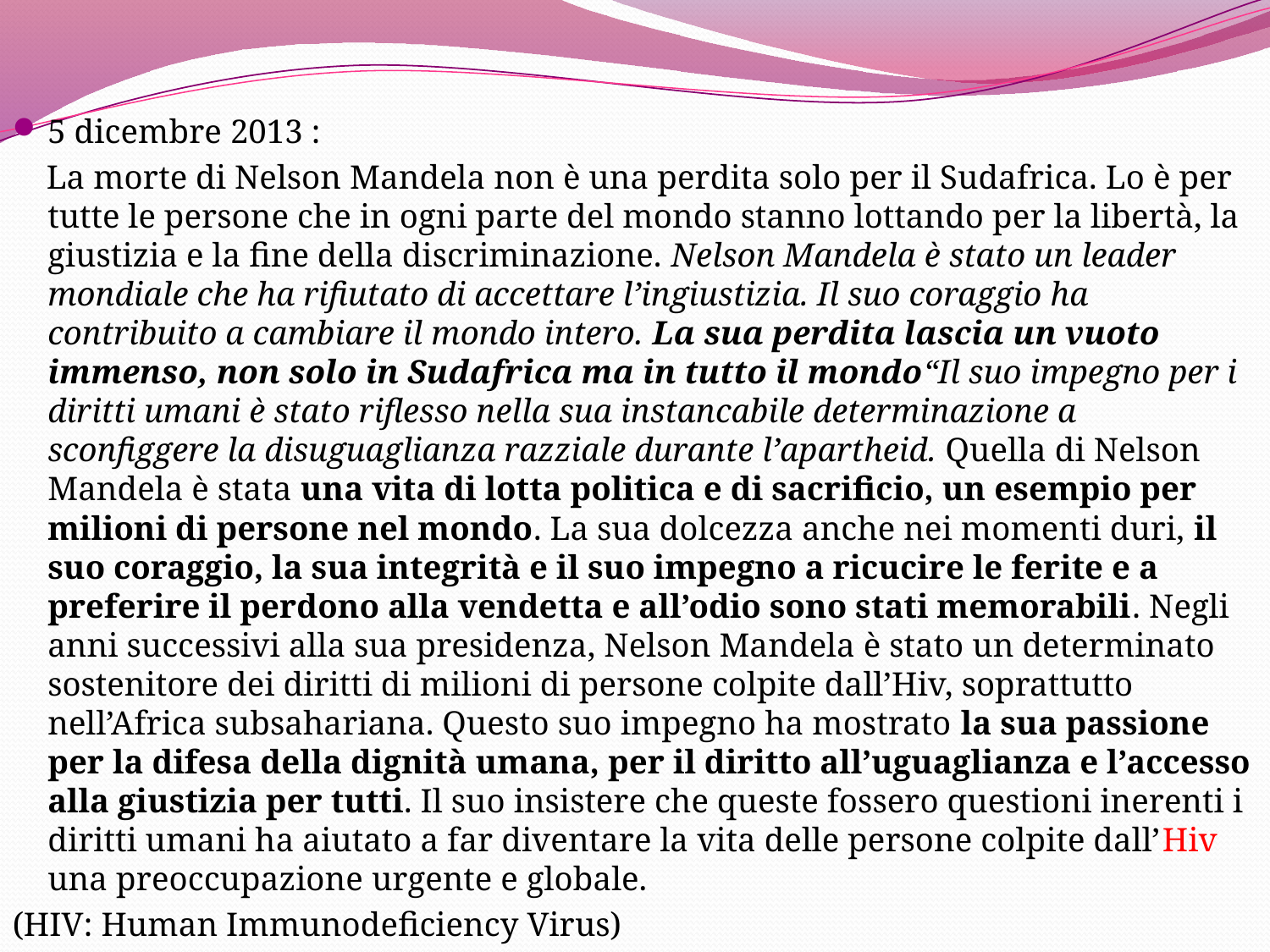

#

5 dicembre 2013 :
    La morte di Nelson Mandela non è una perdita solo per il Sudafrica. Lo è per tutte le persone che in ogni parte del mondo stanno lottando per la libertà, la giustizia e la fine della discriminazione. Nelson Mandela è stato un leader mondiale che ha rifiutato di accettare l’ingiustizia. Il suo coraggio ha contribuito a cambiare il mondo intero. La sua perdita lascia un vuoto immenso, non solo in Sudafrica ma in tutto il mondo“Il suo impegno per i diritti umani è stato riflesso nella sua instancabile determinazione a sconfiggere la disuguaglianza razziale durante l’apartheid. Quella di Nelson Mandela è stata una vita di lotta politica e di sacrificio, un esempio per milioni di persone nel mondo. La sua dolcezza anche nei momenti duri, il suo coraggio, la sua integrità e il suo impegno a ricucire le ferite e a preferire il perdono alla vendetta e all’odio sono stati memorabili. Negli anni successivi alla sua presidenza, Nelson Mandela è stato un determinato sostenitore dei diritti di milioni di persone colpite dall’Hiv, soprattutto nell’Africa subsahariana. Questo suo impegno ha mostrato la sua passione per la difesa della dignità umana, per il diritto all’uguaglianza e l’accesso alla giustizia per tutti. Il suo insistere che queste fossero questioni inerenti i diritti umani ha aiutato a far diventare la vita delle persone colpite dall’Hiv una preoccupazione urgente e globale.
(HIV: Human Immunodeficiency Virus)